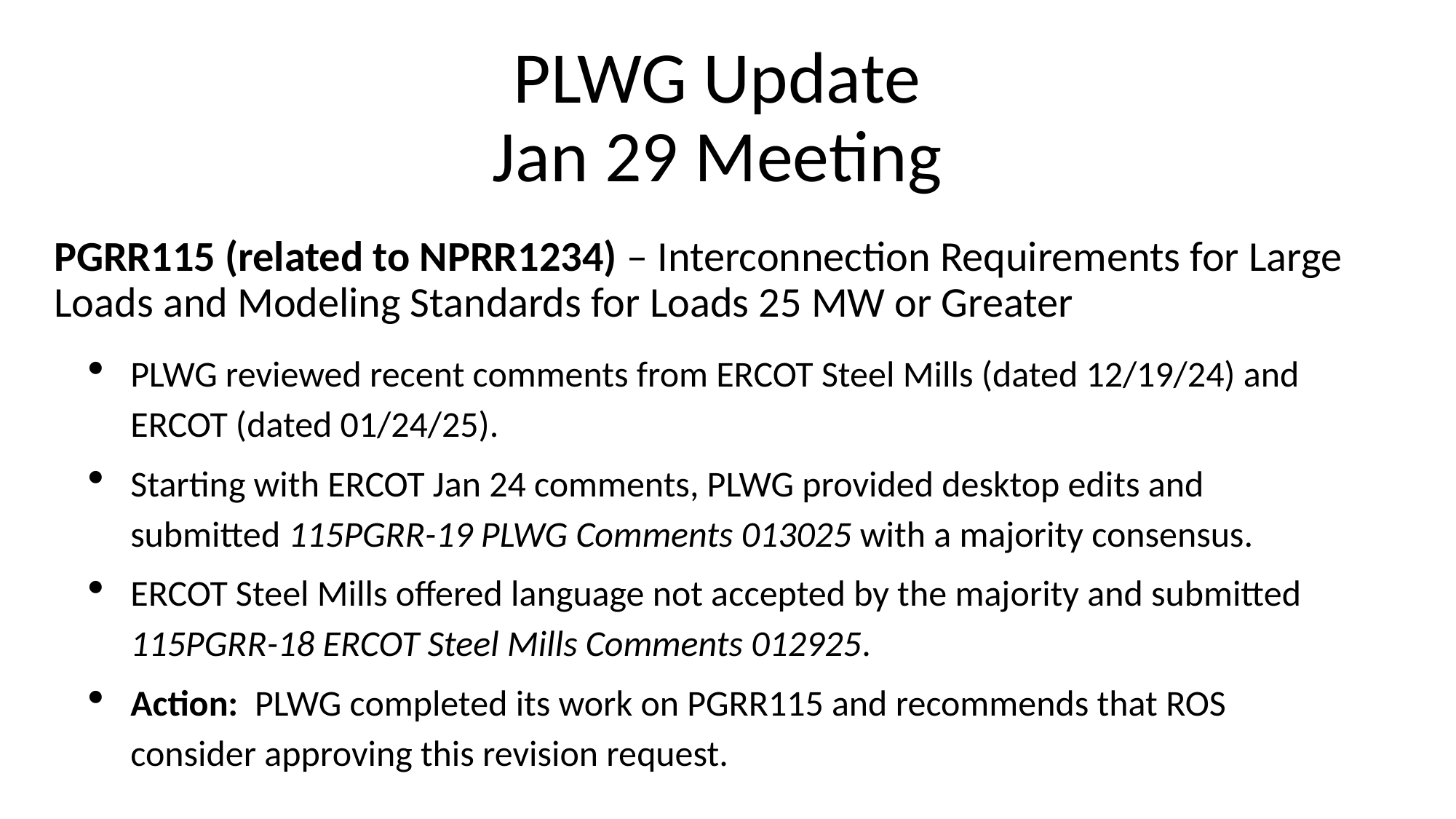

# PLWG Update Jan 29 Meeting
PGRR115 (related to NPRR1234) – Interconnection Requirements for Large Loads and Modeling Standards for Loads 25 MW or Greater
PLWG reviewed recent comments from ERCOT Steel Mills (dated 12/19/24) and ERCOT (dated 01/24/25).
Starting with ERCOT Jan 24 comments, PLWG provided desktop edits and submitted 115PGRR-19 PLWG Comments 013025 with a majority consensus.
ERCOT Steel Mills offered language not accepted by the majority and submitted 115PGRR-18 ERCOT Steel Mills Comments 012925.
Action:  PLWG completed its work on PGRR115 and recommends that ROS consider approving this revision request.